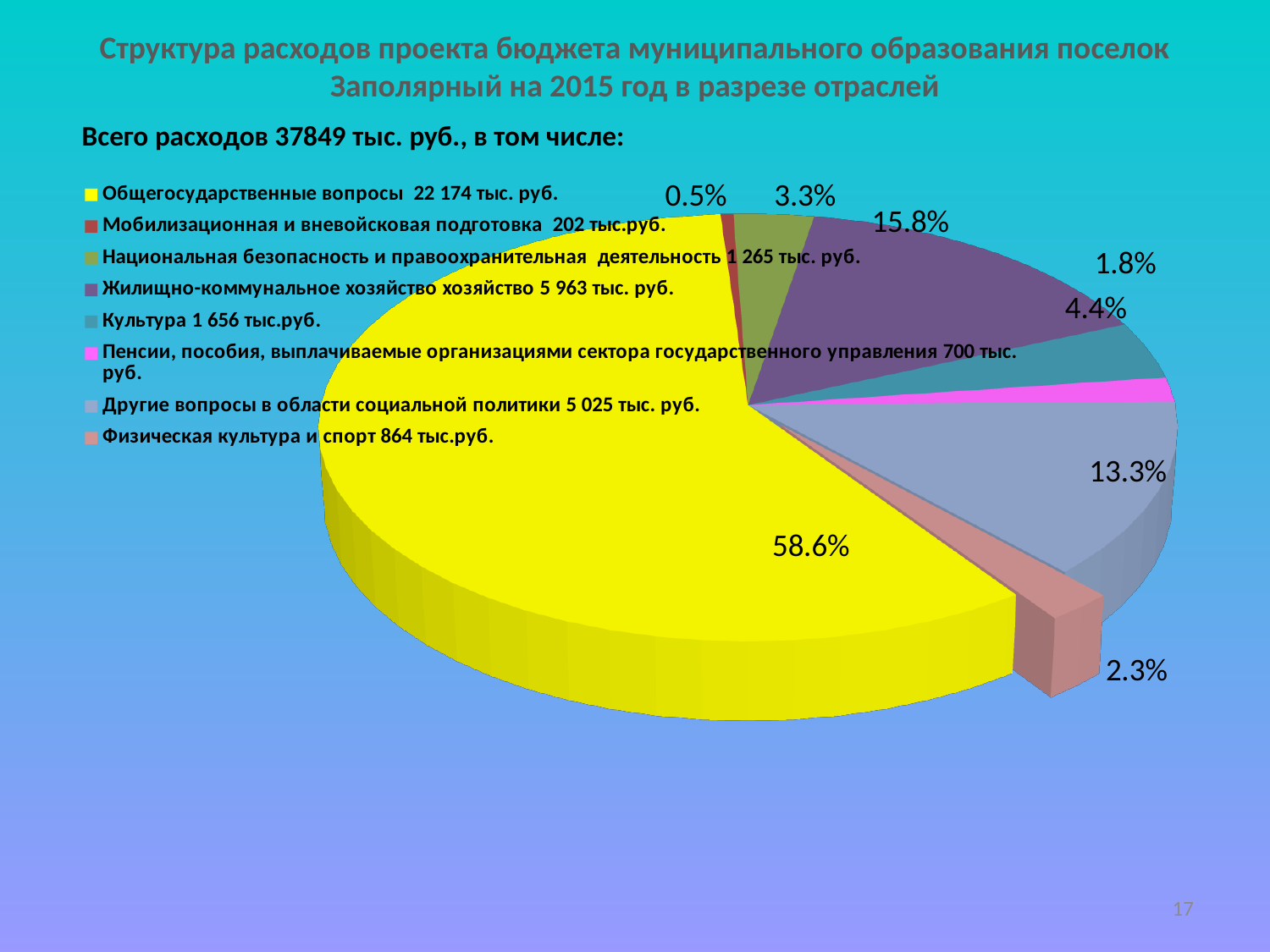

# Структура расходов проекта бюджета муниципального образования поселок Заполярный на 2015 год в разрезе отраслей
Всего расходов 37849 тыс. руб., в том числе:

[unsupported chart]

17